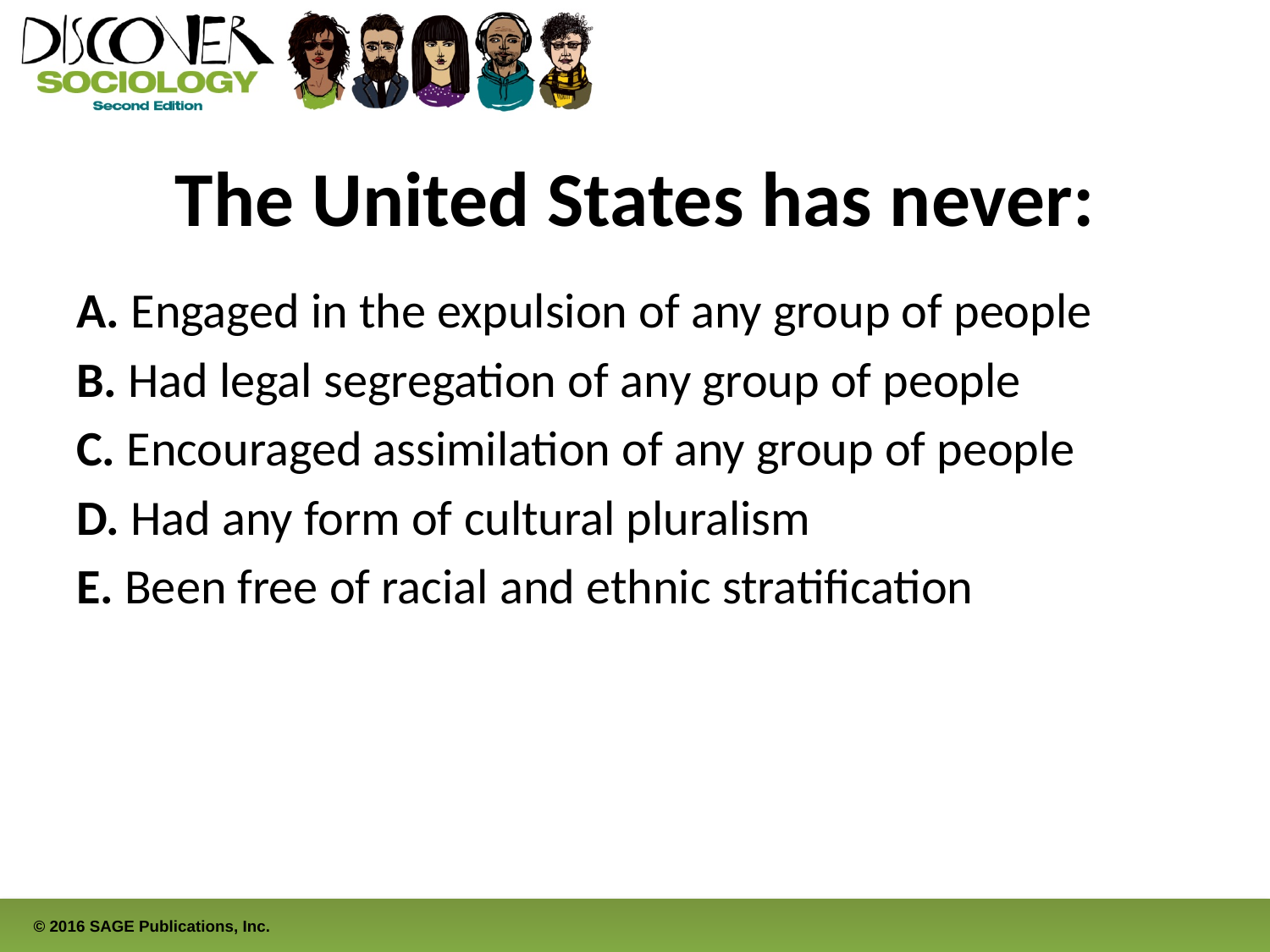

# The United States has never:
A. Engaged in the expulsion of any group of people
B. Had legal segregation of any group of people
C. Encouraged assimilation of any group of people
D. Had any form of cultural pluralism
E. Been free of racial and ethnic stratification